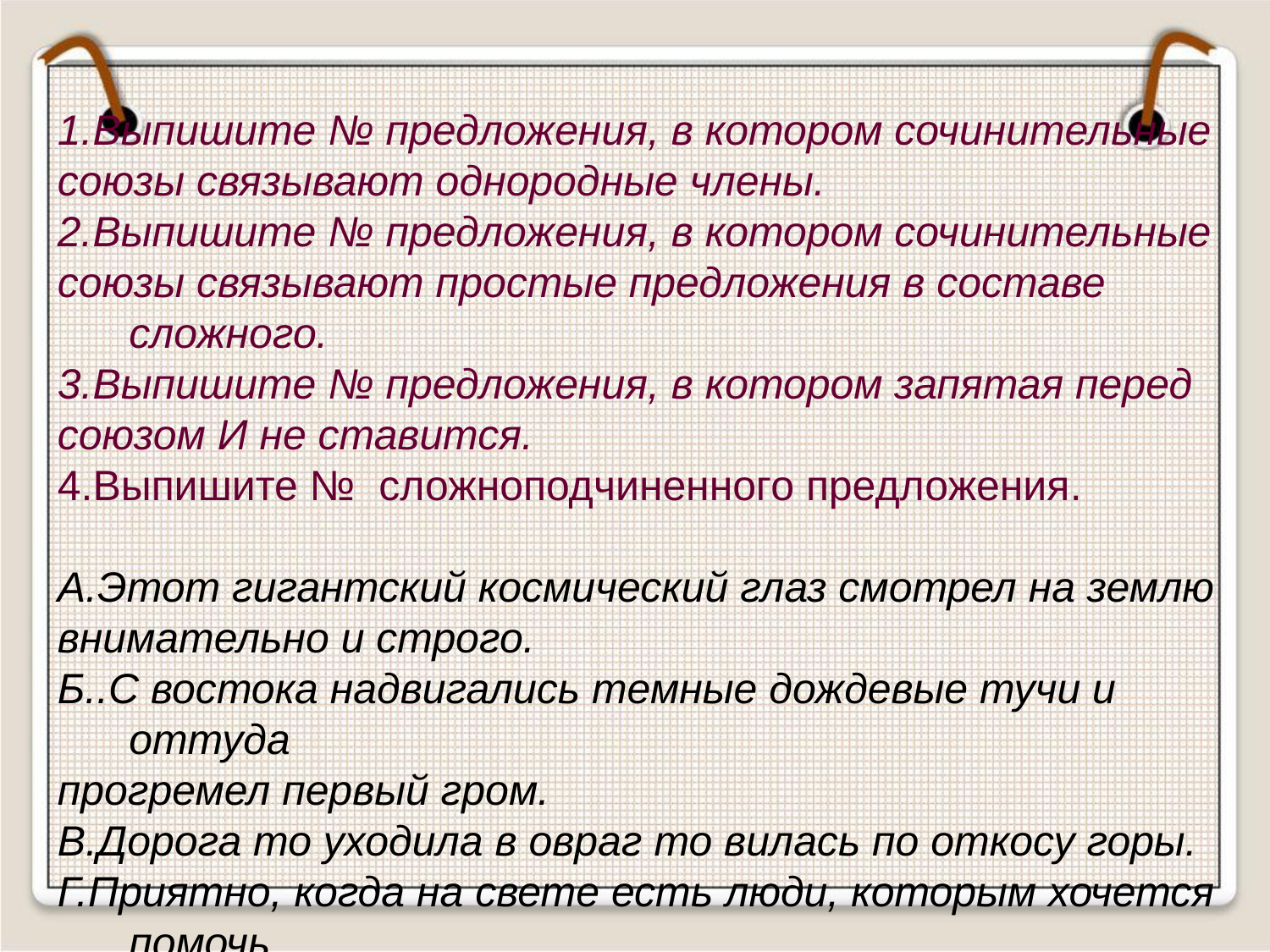

1.Выпишите № предложения, в котором сочинительные
союзы связывают однородные члены.
2.Выпишите № предложения, в котором сочинительные
союзы связывают простые предложения в составе сложного.
3.Выпишите № предложения, в котором запятая перед
союзом И не ставится.
4.Выпишите №  сложноподчиненного предложения.

А.Этот гигантский космический глаз смотрел на землю
внимательно и строго.
Б..С востока надвигались темные дождевые тучи и оттуда
прогремел первый гром.
В.Дорога то уходила в овраг то вилась по откосу горы.
Г.Приятно, когда на свете есть люди, которым хочется помочь